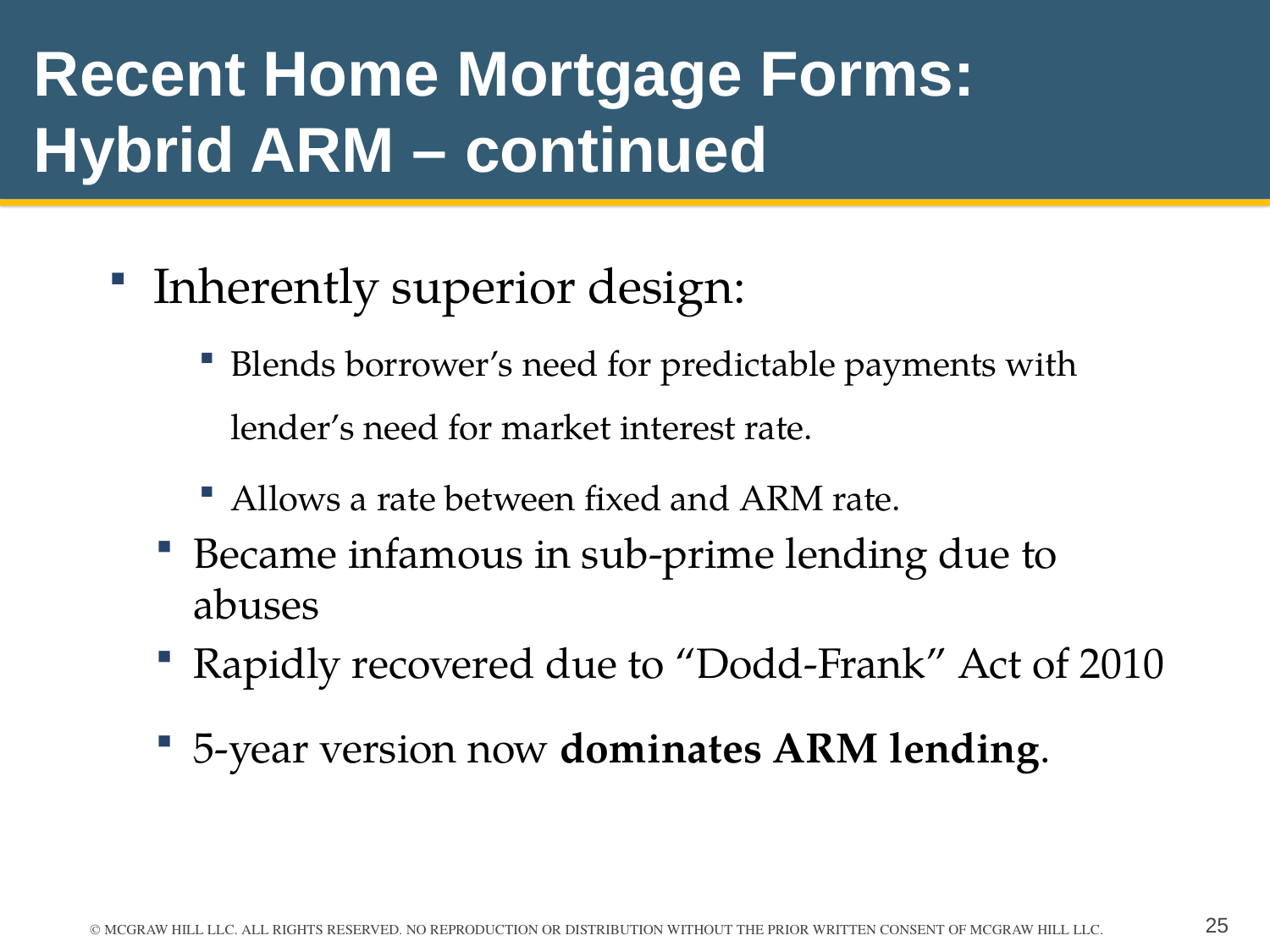

# Recent Home Mortgage Forms: Hybrid ARM – continued
Inherently superior design:
Blends borrower’s need for predictable payments with lender’s need for market interest rate.
Allows a rate between fixed and ARM rate.
Became infamous in sub-prime lending due to abuses
Rapidly recovered due to “Dodd-Frank” Act of 2010
5-year version now dominates ARM lending.

© MCGRAW HILL LLC. ALL RIGHTS RESERVED. NO REPRODUCTION OR DISTRIBUTION WITHOUT THE PRIOR WRITTEN CONSENT OF MCGRAW HILL LLC.
25